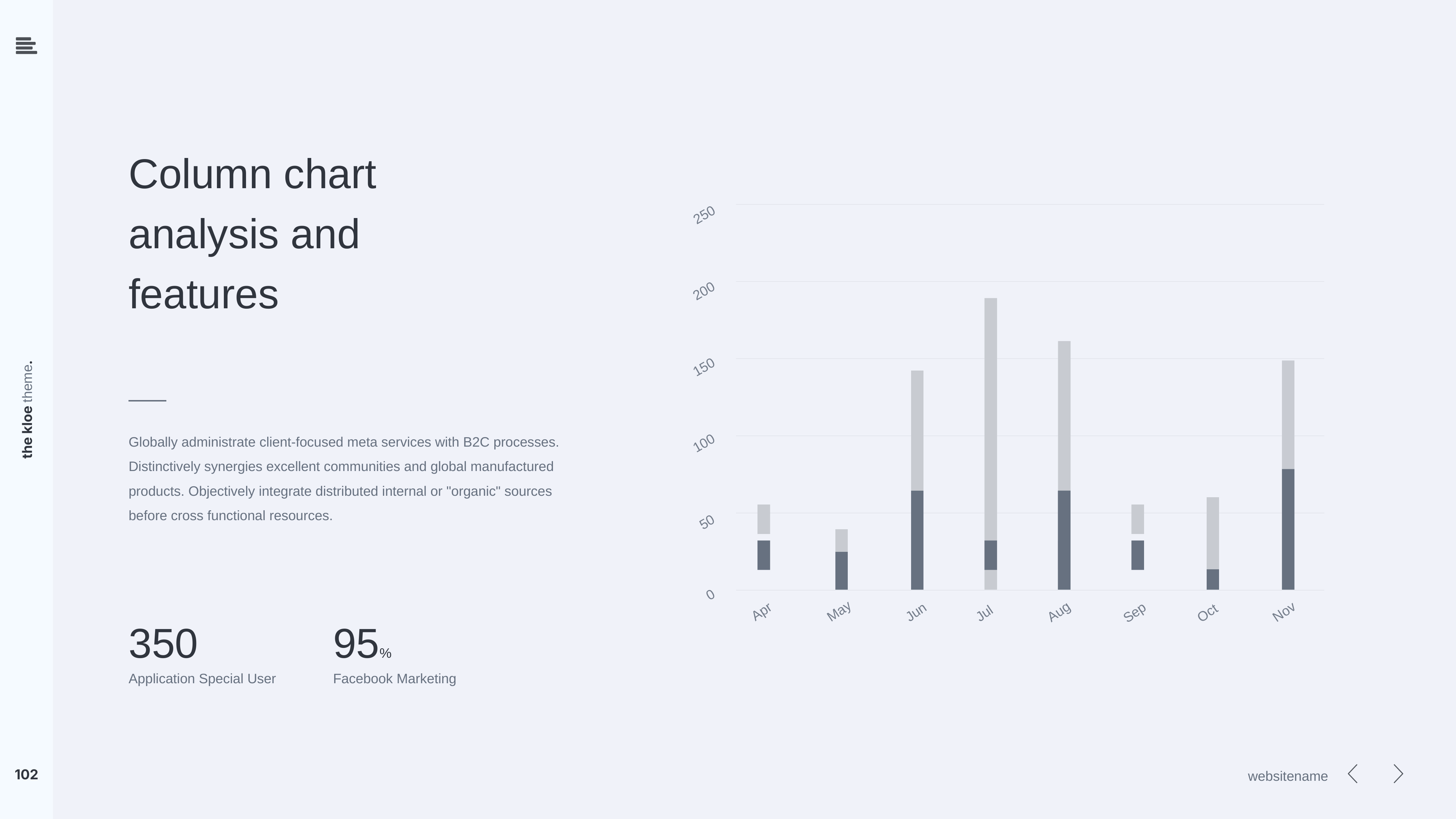

Column chart
analysis and
features

Apr
May
Jun
Jul
Aug
Sep
Oct
Nov
250
200
150
100
50
0
Globally administrate client-focused meta services with B2C processes.
Distinctively synergies excellent communities and global manufactured
products. Objectively integrate distributed internal or "organic" sources
before cross functional resources.
350
Application Special User
95%
Facebook Marketing
102